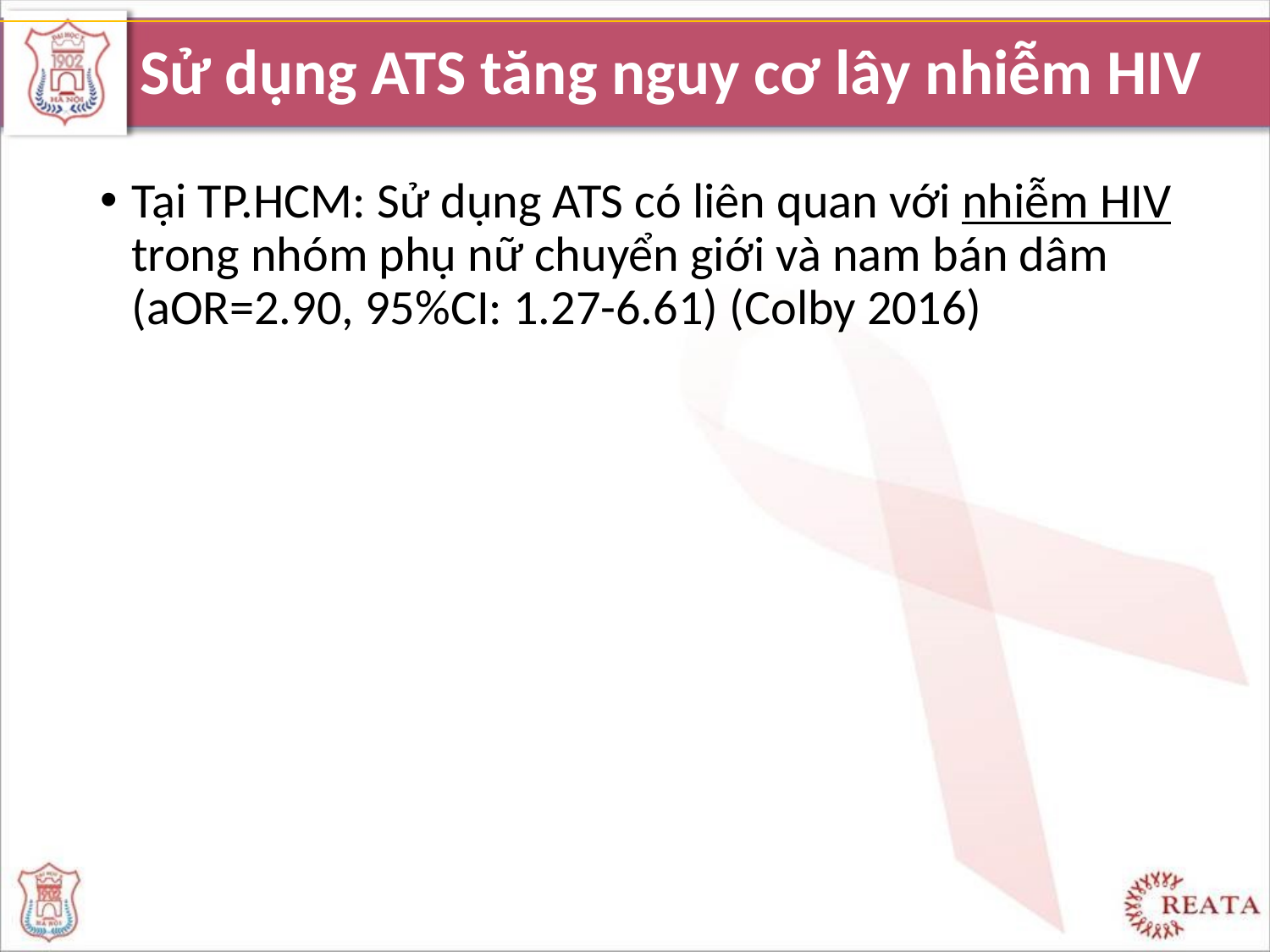

# Sử dụng ATS tăng nguy cơ lây nhiễm HIV
Tại TP.HCM: Sử dụng ATS có liên quan với nhiễm HIV trong nhóm phụ nữ chuyển giới và nam bán dâm (aOR=2.90, 95%CI: 1.27-6.61) (Colby 2016)